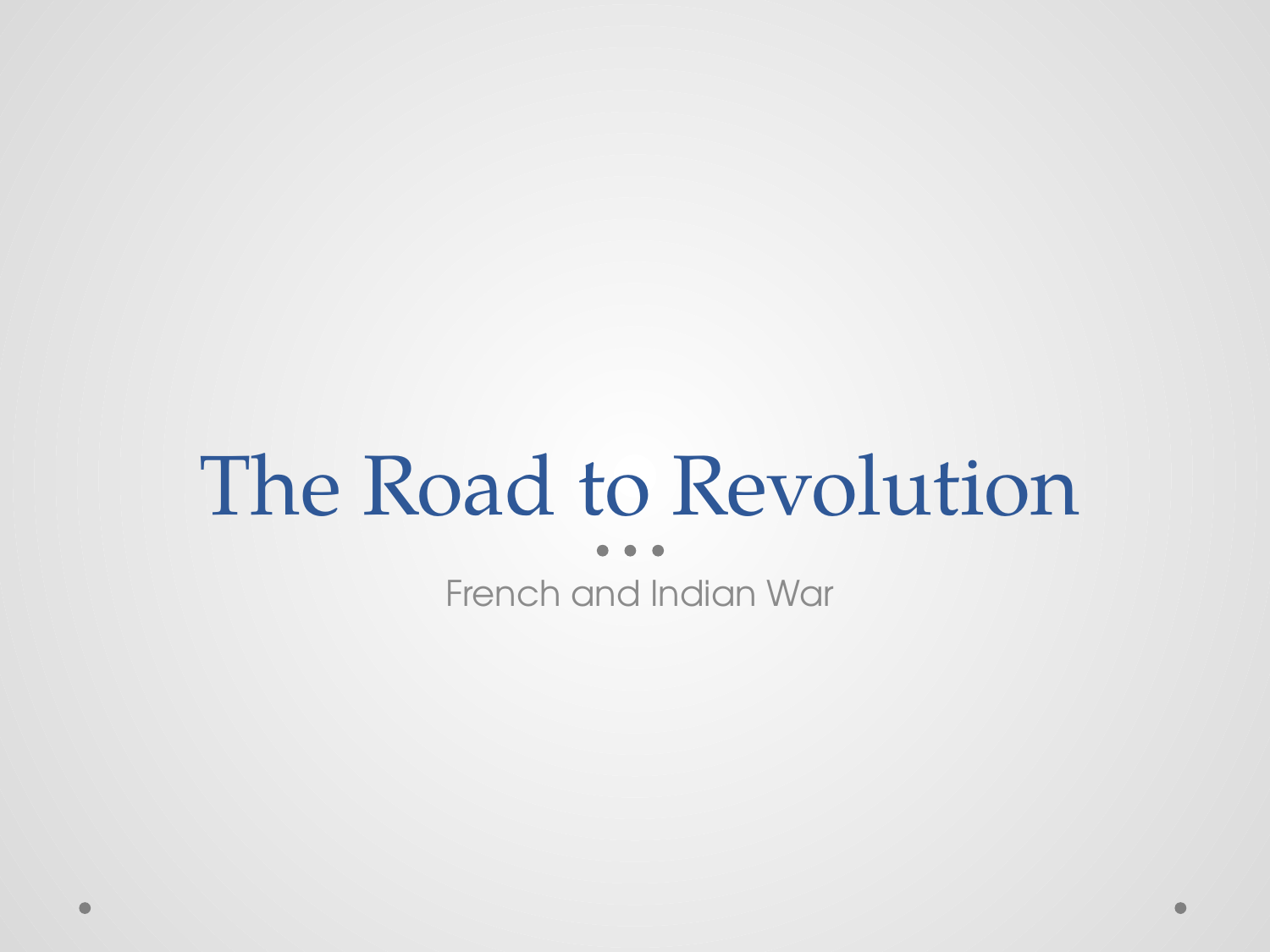

# The Road to Revolution
French and Indian War